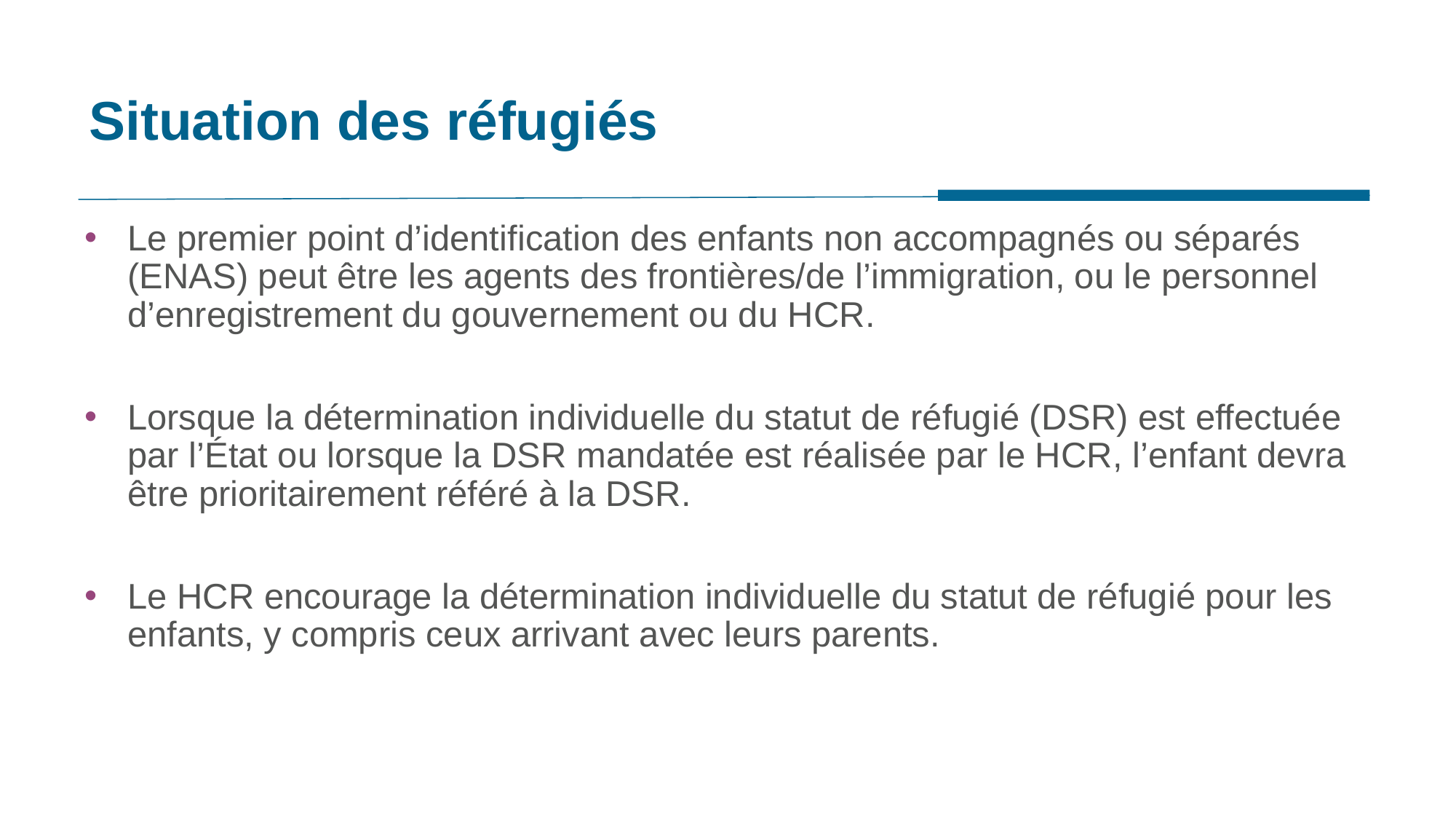

# Situation des réfugiés
Le premier point d’identification des enfants non accompagnés ou séparés (ENAS) peut être les agents des frontières/de l’immigration, ou le personnel d’enregistrement du gouvernement ou du HCR.

Lorsque la détermination individuelle du statut de réfugié (DSR) est effectuée par l’État ou lorsque la DSR mandatée est réalisée par le HCR, l’enfant devra être prioritairement référé à la DSR.

Le HCR encourage la détermination individuelle du statut de réfugié pour les enfants, y compris ceux arrivant avec leurs parents.